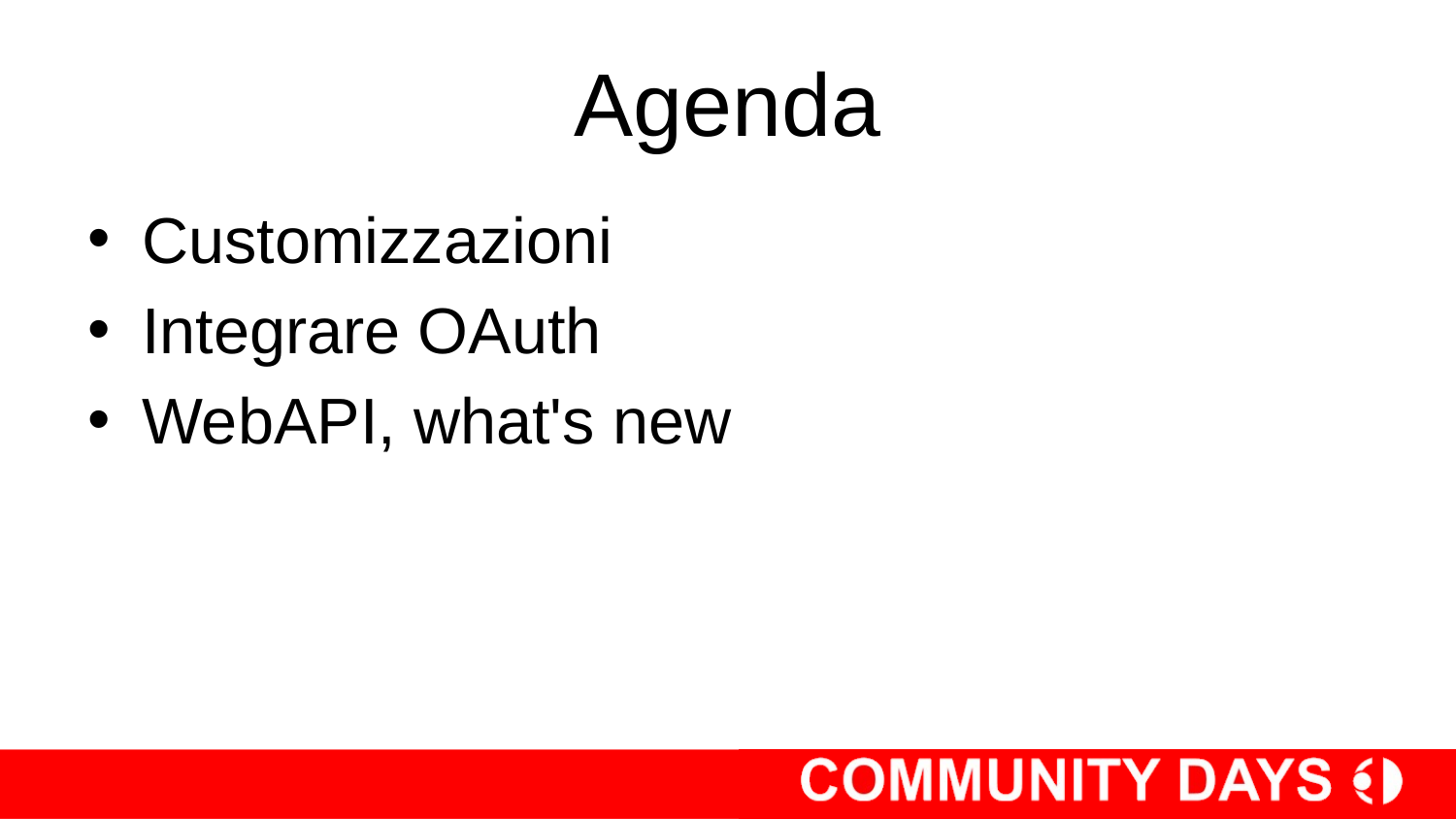

# Agenda
Customizzazioni
Integrare OAuth
WebAPI, what's new